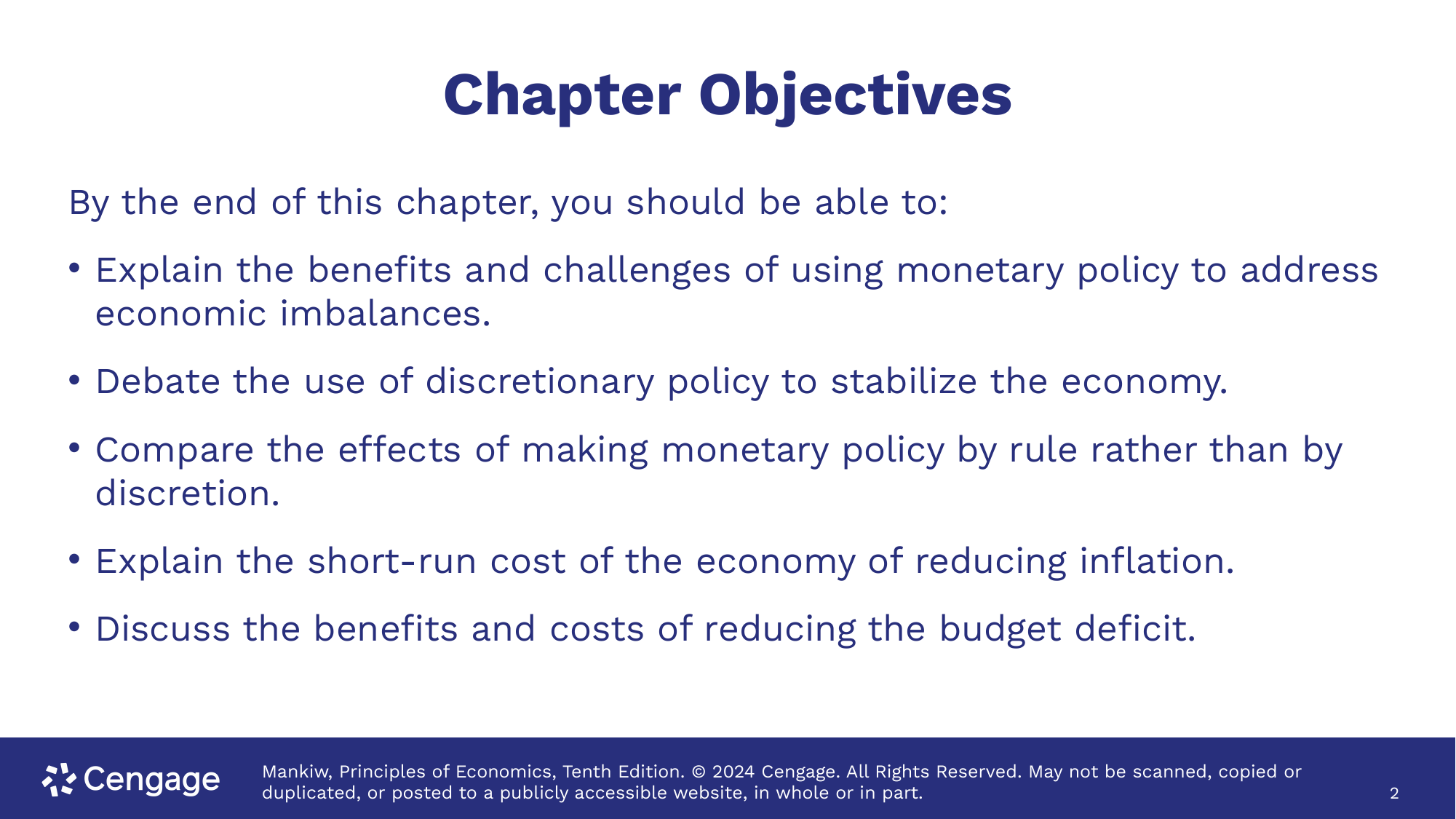

# Chapter Objectives
By the end of this chapter, you should be able to:
Explain the benefits and challenges of using monetary policy to address economic imbalances.
Debate the use of discretionary policy to stabilize the economy.
Compare the effects of making monetary policy by rule rather than by discretion.
Explain the short-run cost of the economy of reducing inflation.
Discuss the benefits and costs of reducing the budget deficit.